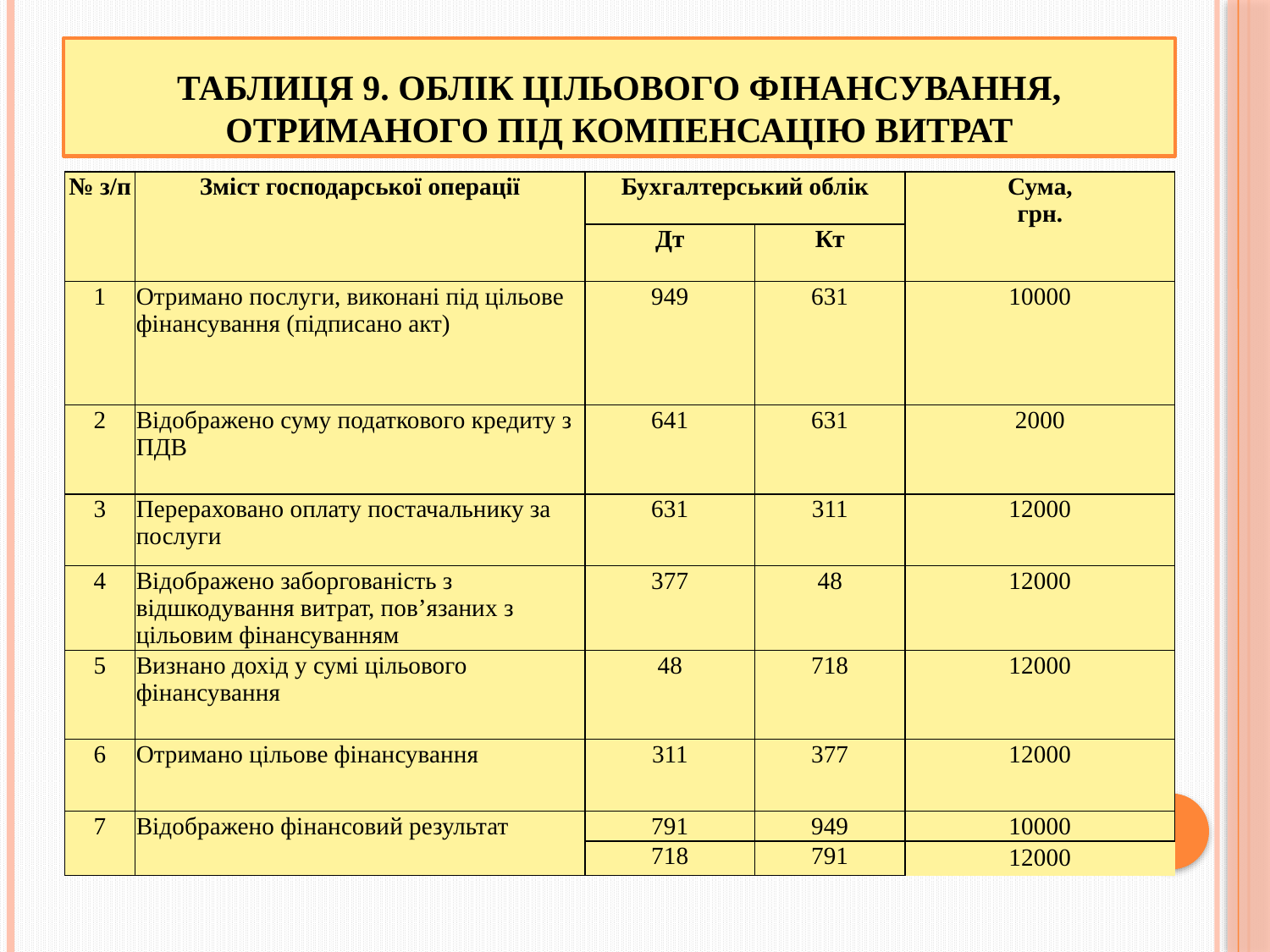

# Таблиця 9. Облік цільового фінансування, отриманого під компенсацію витрат
| № з/п | Зміст господарської операції | Бухгалтерський облік |  | Сума, грн. |
| --- | --- | --- | --- | --- |
|  |  | Дт | Кт |  |
| 1 | Отримано послуги, виконані під цільове фінансування (підписано акт) | 949 | 631 | 10000 |
| 2 | Відображено суму податкового кредиту з ПДВ | 641 | 631 | 2000 |
| 3 | Перераховано оплату постачальнику за послуги | 631 | 311 | 12000 |
| 4 | Відображено заборгованість з відшкодування витрат, пов’язаних з цільовим фінансуванням | 377 | 48 | 12000 |
| 5 | Визнано дохід у сумі цільового фінансування | 48 | 718 | 12000 |
| 6 | Отримано цільове фінансування | 311 | 377 | 12000 |
| 7 | Відображено фінансовий результат | 791 | 949 | 10000 |
|  |  | 718 | 791 | 12000 |